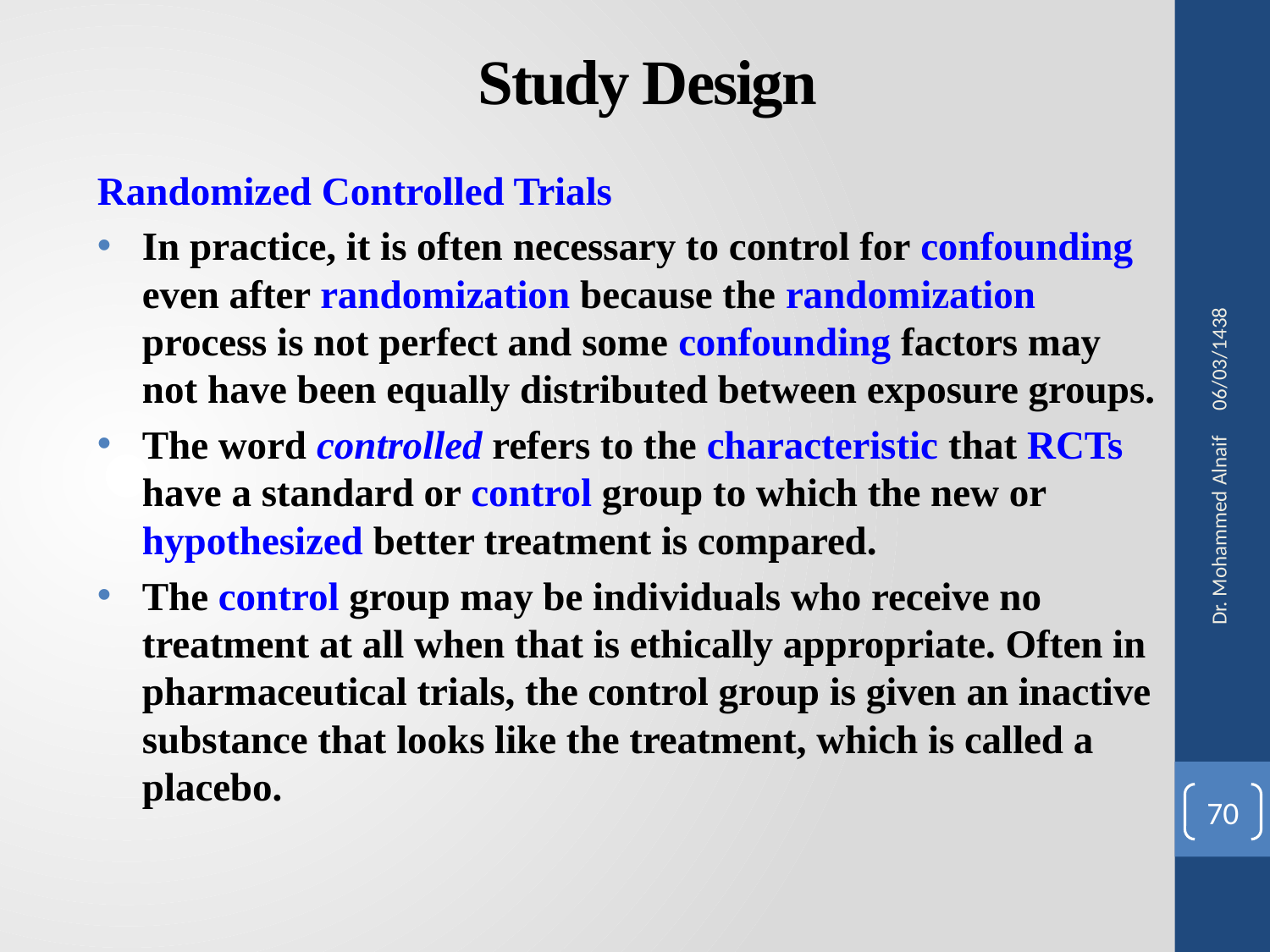

# Study Design
Randomized Controlled Trials
In practice, it is often necessary to control for confounding even after randomization because the randomization process is not perfect and some confounding factors may not have been equally distributed between exposure groups.
The word controlled refers to the characteristic that RCTs have a standard or control group to which the new or hypothesized better treatment is compared.
The control group may be individuals who receive no treatment at all when that is ethically appropriate. Often in pharmaceutical trials, the control group is given an inactive substance that looks like the treatment, which is called a placebo.
06/03/1438
Dr. Mohammed Alnaif
70